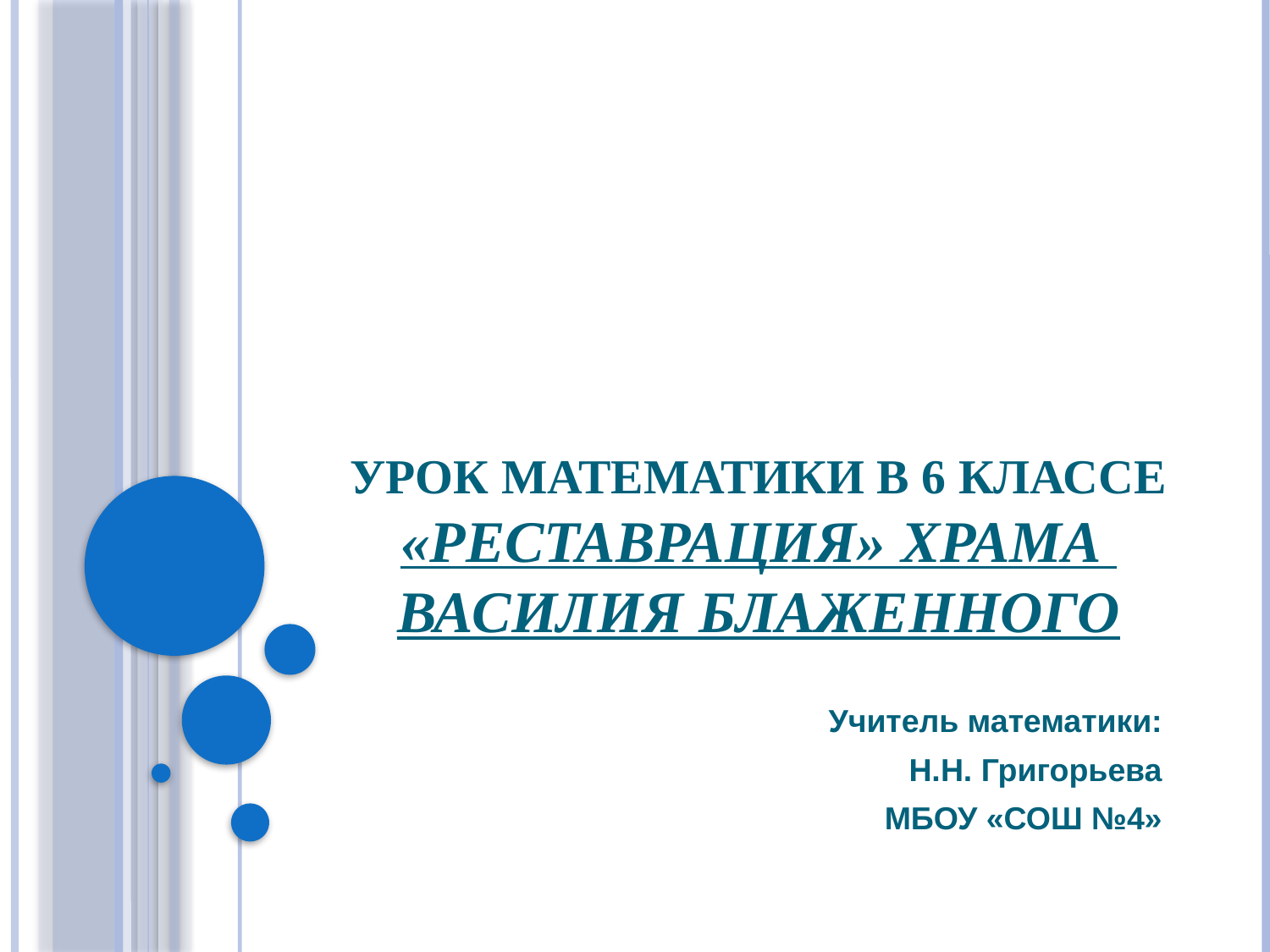

# Урок математики в 6 классе «Реставрация» Храма  Василия Блаженного
Учитель математики:
Н.Н. Григорьева
МБОУ «СОШ №4»